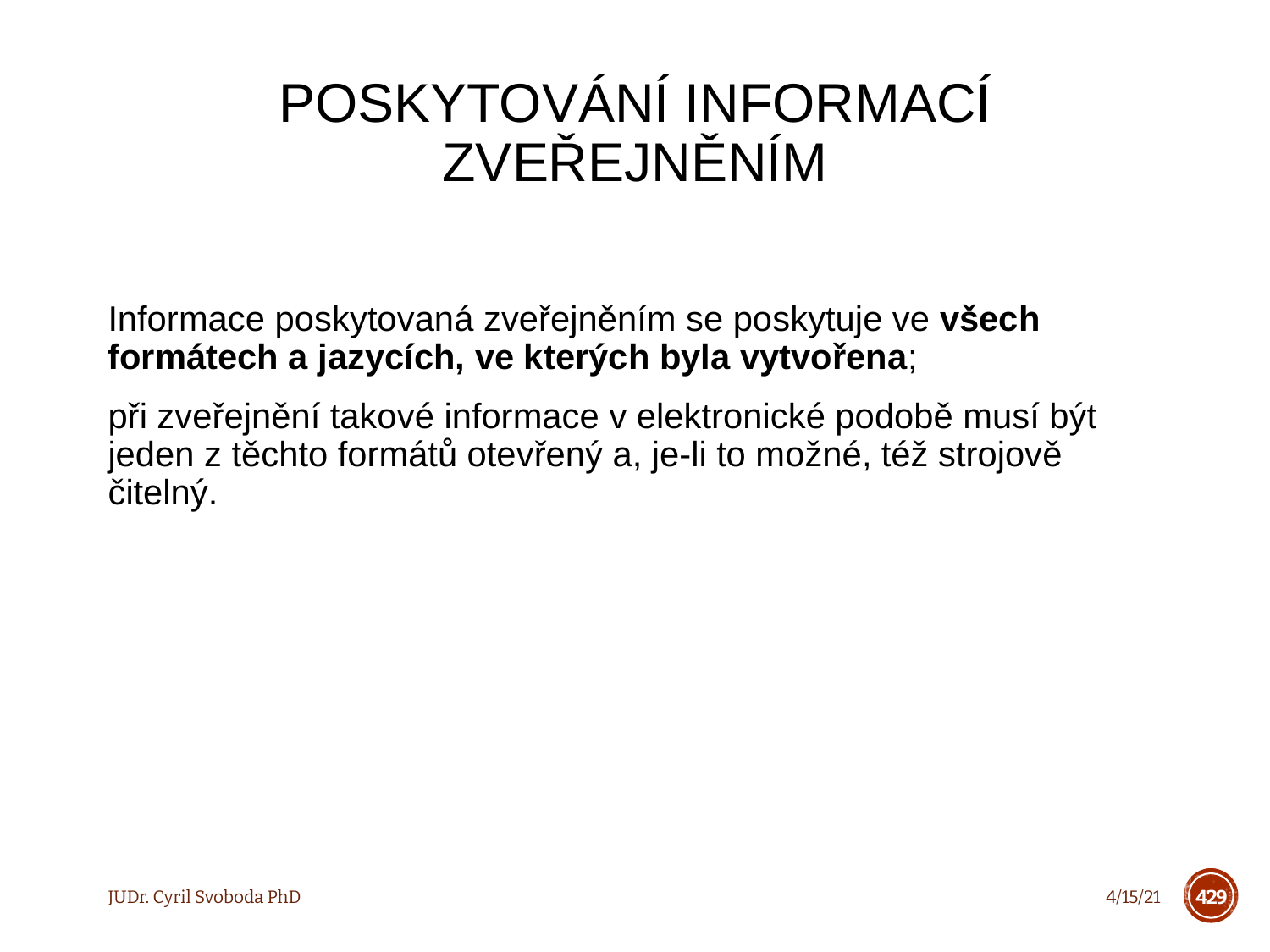

# Poskytování informací zveřejněním
Informace poskytovaná zveřejněním se poskytuje ve všech formátech a jazycích, ve kterých byla vytvořena;
při zveřejnění takové informace v elektronické podobě musí být jeden z těchto formátů otevřený a, je-li to možné, též strojově čitelný.
JUDr. Cyril Svoboda PhD
4/15/21
429